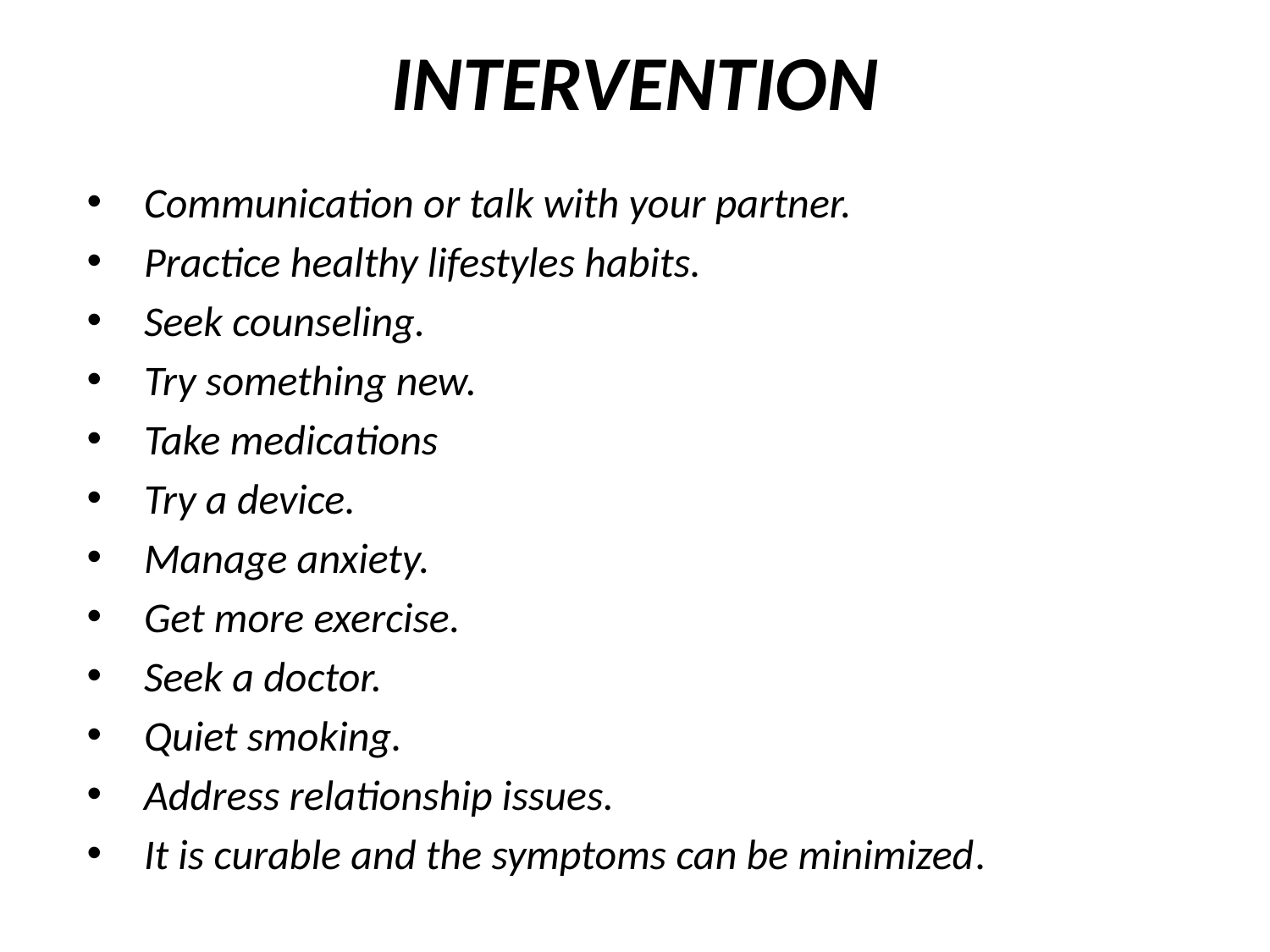

# INTERVENTION
 Communication or talk with your partner.
 Practice healthy lifestyles habits.
 Seek counseling.
 Try something new.
 Take medications
 Try a device.
 Manage anxiety.
 Get more exercise.
 Seek a doctor.
 Quiet smoking.
 Address relationship issues.
 It is curable and the symptoms can be minimized.